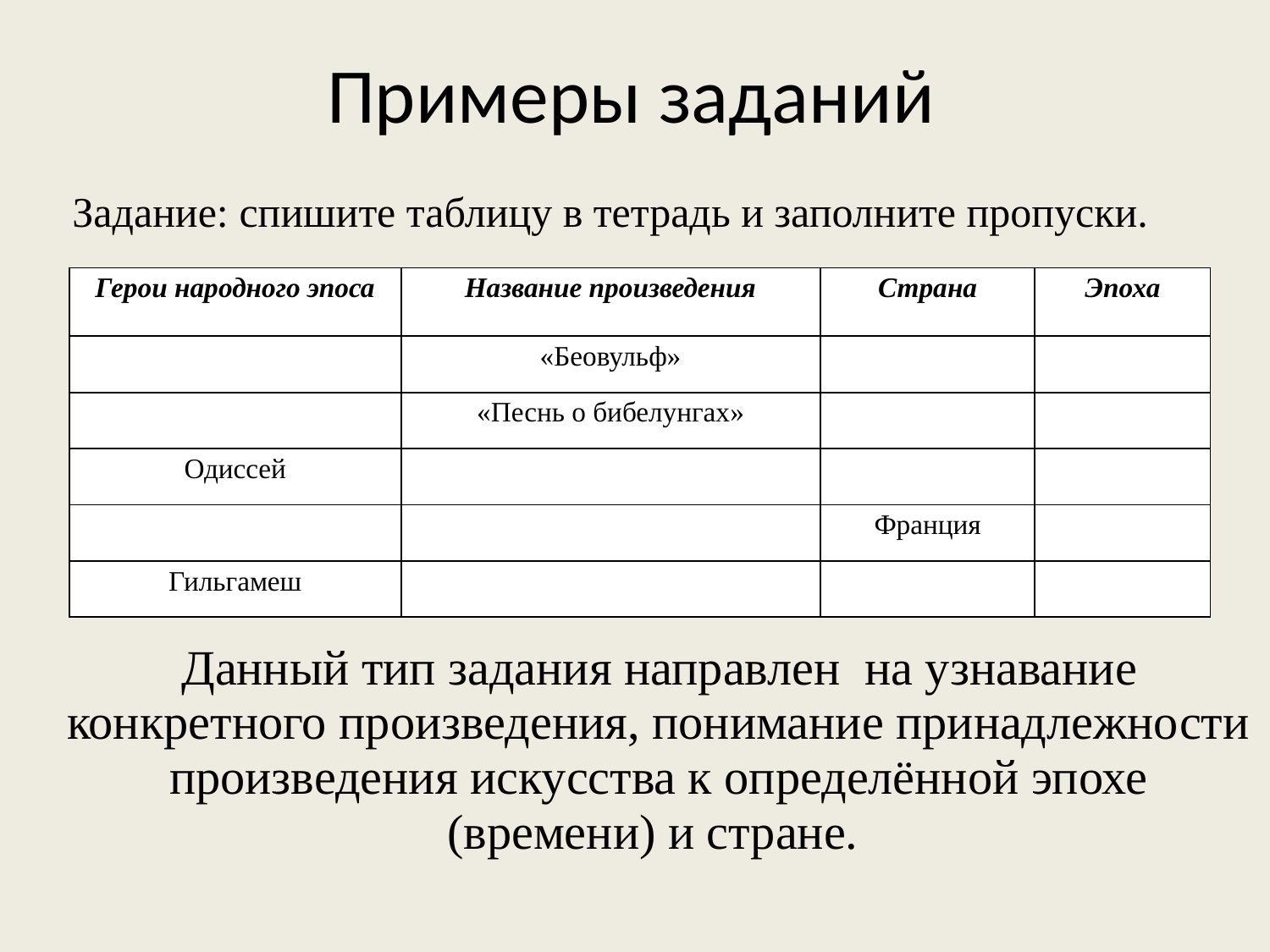

Примеры заданий
Задание: спишите таблицу в тетрадь и заполните пропуски.

| Герои народного эпоса | Название произведения | Страна | Эпоха |
| --- | --- | --- | --- |
|  | «Беовульф» |  |  |
|  | «Песнь о бибелунгах» |  |  |
| Одиссей |  |  |  |
|  |  | Франция |  |
| Гильгамеш |  |  |  |
    Данный тип задания направлен  на узнавание конкретного произведения, понимание принадлежности произведения искусства к определённой эпохе (времени) и стране.